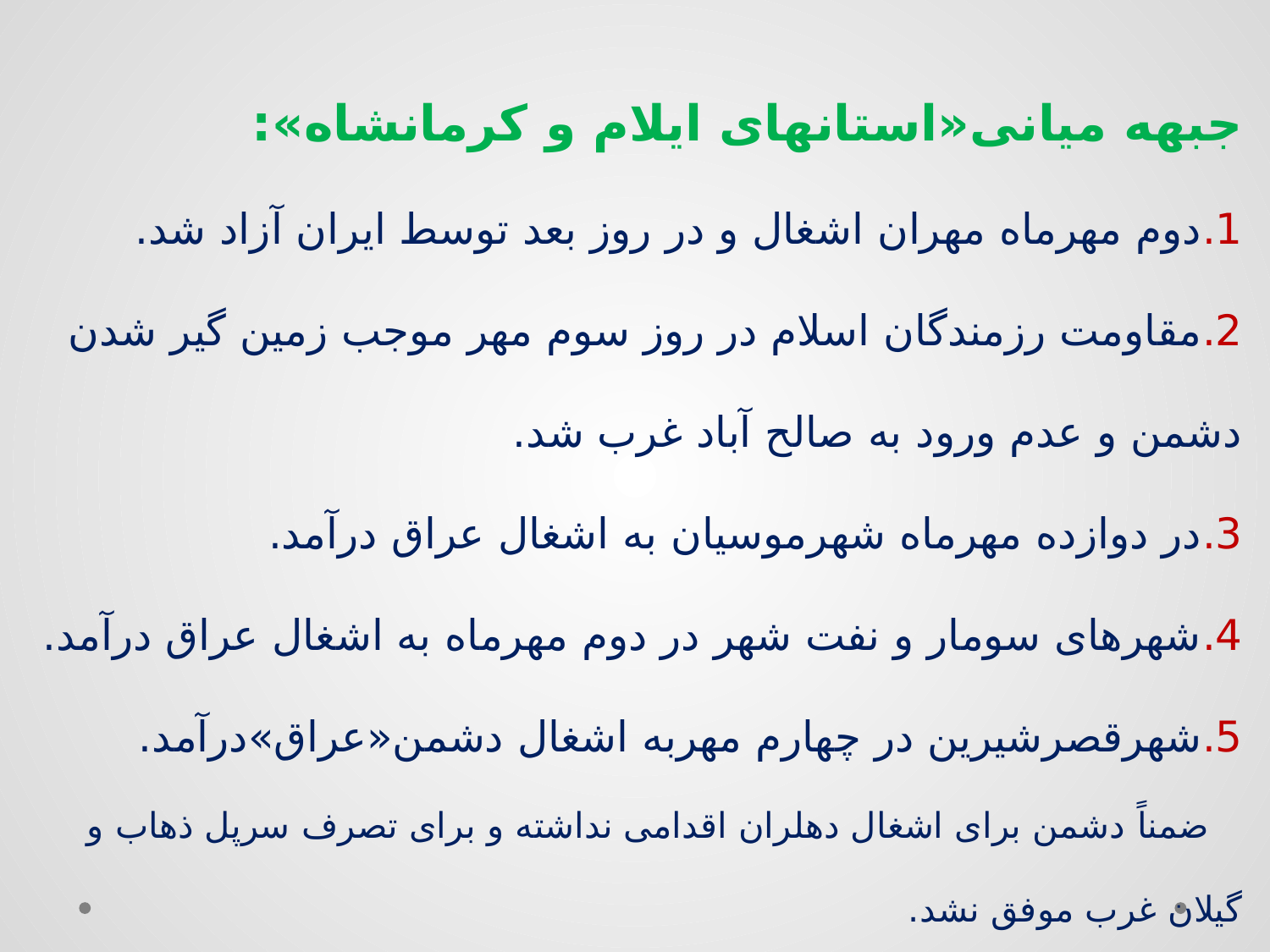

جبهه میانی«استانهای ایلام و کرمانشاه»:
1.دوم مهرماه مهران اشغال و در روز بعد توسط ایران آزاد شد.
2.مقاومت رزمندگان اسلام در روز سوم مهر موجب زمین گیر شدن دشمن و عدم ورود به صالح آباد غرب شد.
3.در دوازده مهرماه شهرموسیان به اشغال عراق درآمد.
4.شهرهای سومار و نفت شهر در دوم مهرماه به اشغال عراق درآمد.
5.شهرقصرشیرین در چهارم مهربه اشغال دشمن«عراق»درآمد.
   ضمناً دشمن برای اشغال دهلران اقدامی نداشته و برای تصرف سرپل ذهاب و گیلان غرب موفق نشد.